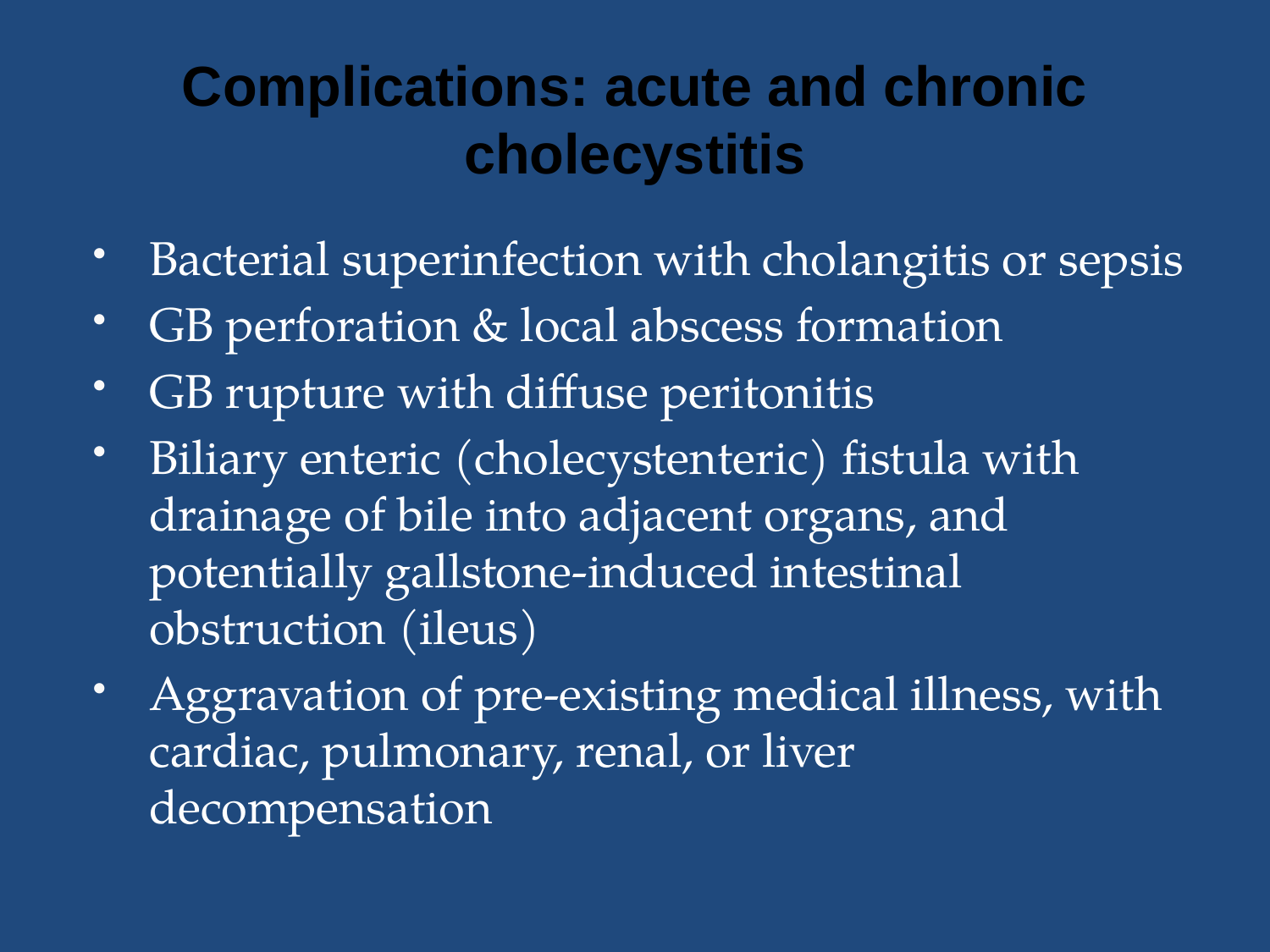

# Complications: acute and chronic cholecystitis
Bacterial superinfection with cholangitis or sepsis
GB perforation & local abscess formation
GB rupture with diffuse peritonitis
Biliary enteric (cholecystenteric) fistula with drainage of bile into adjacent organs, and potentially gallstone-induced intestinal obstruction (ileus)
Aggravation of pre-existing medical illness, with cardiac, pulmonary, renal, or liver decompensation